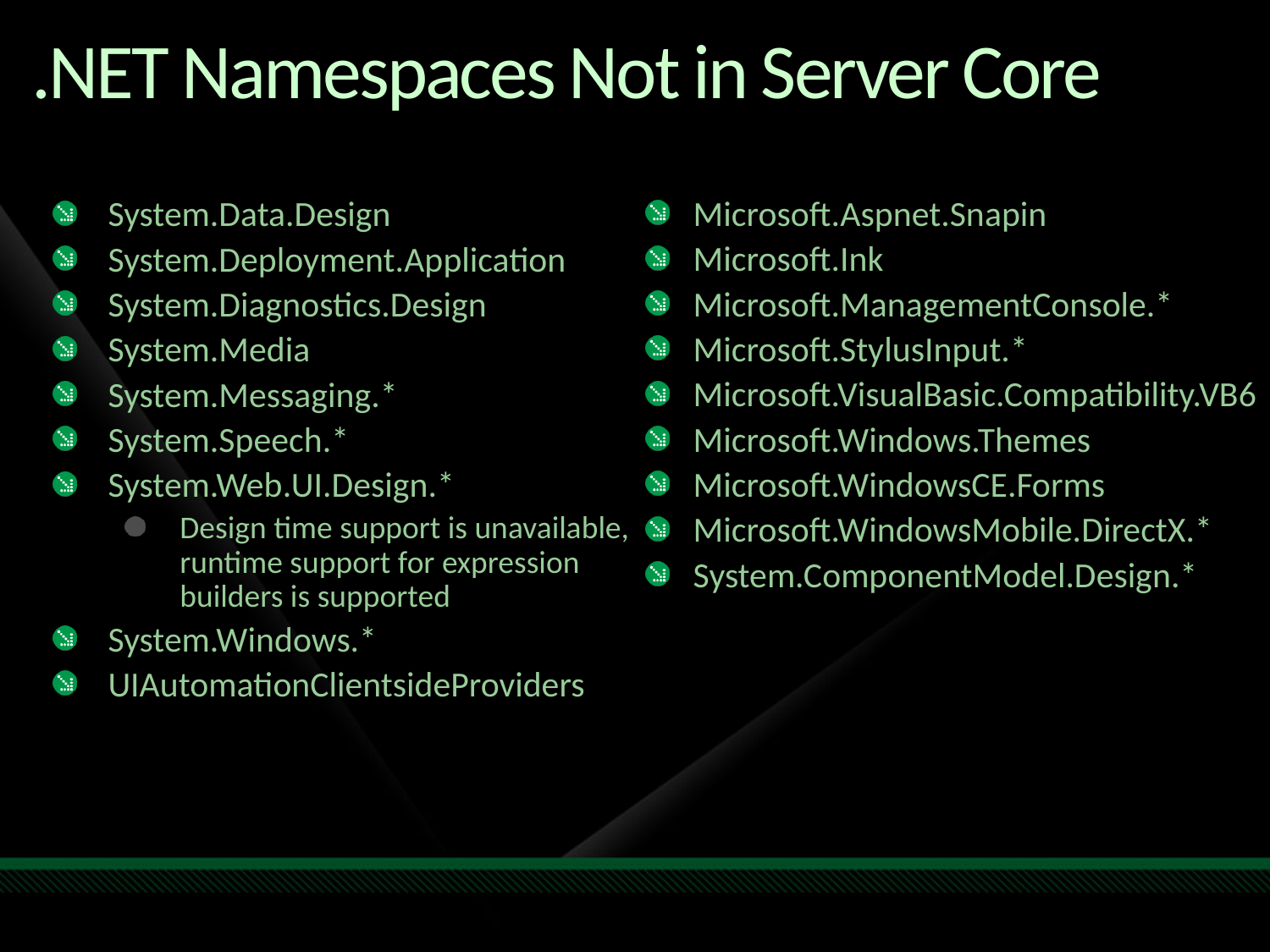

# .NET Namespaces Not in Server Core
Microsoft.Aspnet.Snapin
Microsoft.Ink
Microsoft.ManagementConsole.*
Microsoft.StylusInput.*
Microsoft.VisualBasic.Compatibility.VB6
Microsoft.Windows.Themes
Microsoft.WindowsCE.Forms
Microsoft.WindowsMobile.DirectX.*
System.ComponentModel.Design.*
System.Data.Design
System.Deployment.Application
System.Diagnostics.Design
System.Media
System.Messaging.*
System.Speech.*
System.Web.UI.Design.*
Design time support is unavailable,
runtime support for expression
builders is supported
System.Windows.*
UIAutomationClientsideProviders